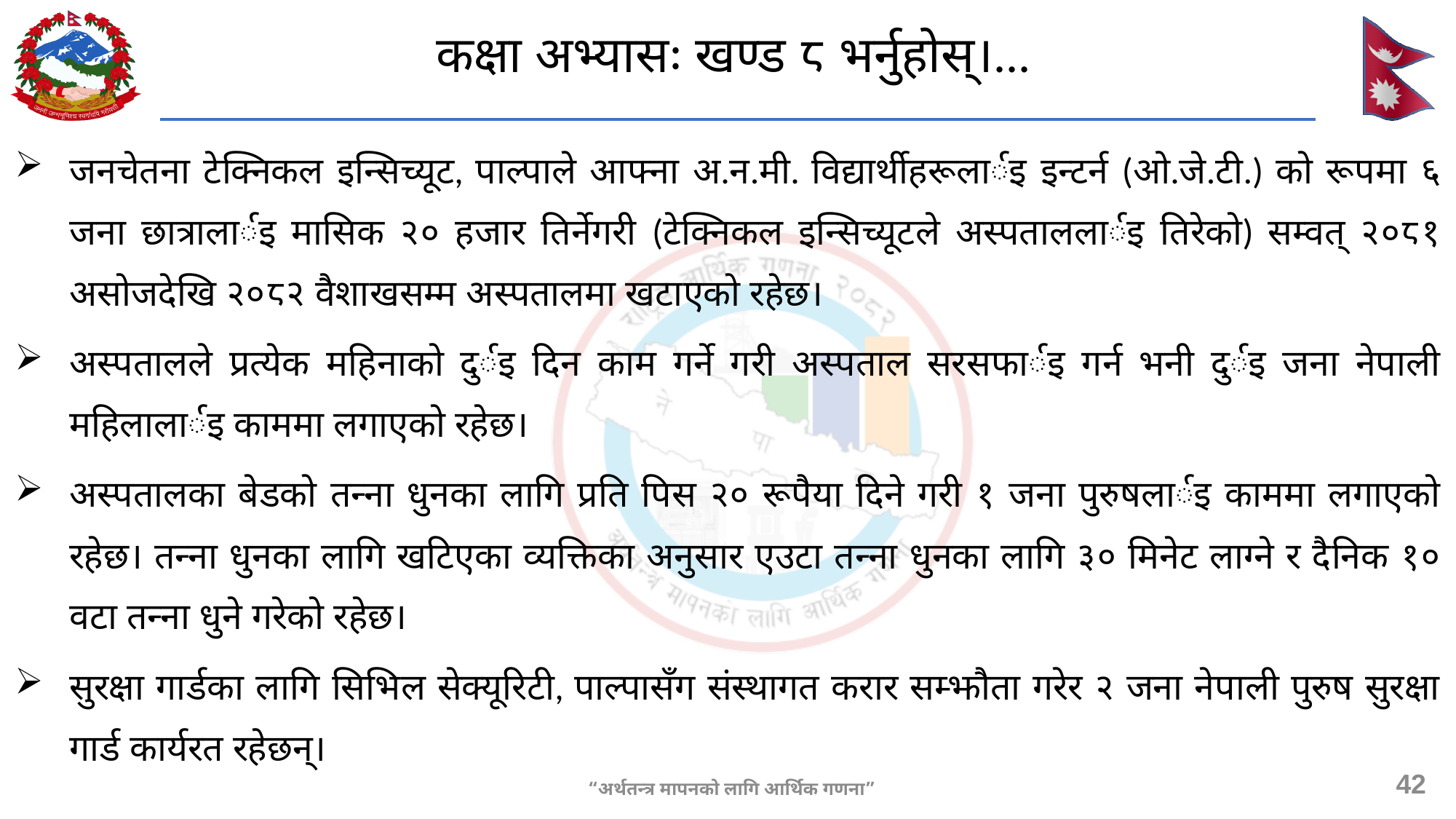

# कक्षा अभ्यासः खण्ड ८ भर्नुहोस्।...
जनचेतना टेक्निकल इन्सिच्यूट, पाल्पाले आफ्ना अ.न.मी. विद्यार्थीहरूलार्इ इन्टर्न (ओ.जे.टी.) को रूपमा ६ जना छात्रालार्इ मासिक २० हजार तिर्नेगरी (टेक्निकल इन्सिच्यूटले अस्पताललार्इ तिरेको) सम्वत् २०८१ असोजदेखि २०८२ वैशाखसम्म अस्पतालमा खटाएको रहेछ।
अस्पतालले प्रत्येक महिनाको दुर्इ दिन काम गर्ने गरी अस्पताल सरसफार्इ गर्न भनी दुर्इ जना नेपाली महिलालार्इ काममा लगाएको रहेछ।
अस्पतालका बेडको तन्ना धुनका लागि प्रति पिस २० रूपैया दिने गरी १ जना पुरुषलार्इ काममा लगाएको रहेछ। तन्ना धुनका लागि खटिएका व्यक्तिका अनुसार एउटा तन्ना धुनका लागि ३० मिनेट लाग्ने र दैनिक १० वटा तन्ना धुने गरेको रहेछ।
सुरक्षा गार्डका लागि सिभिल सेक्यूरिटी, पाल्पासँग संस्थागत करार सम्झौता गरेर २ जना नेपाली पुरुष सुरक्षा गार्ड कार्यरत रहेछन्।

42
“अर्थतन्त्र मापनको लागि आर्थिक गणना”